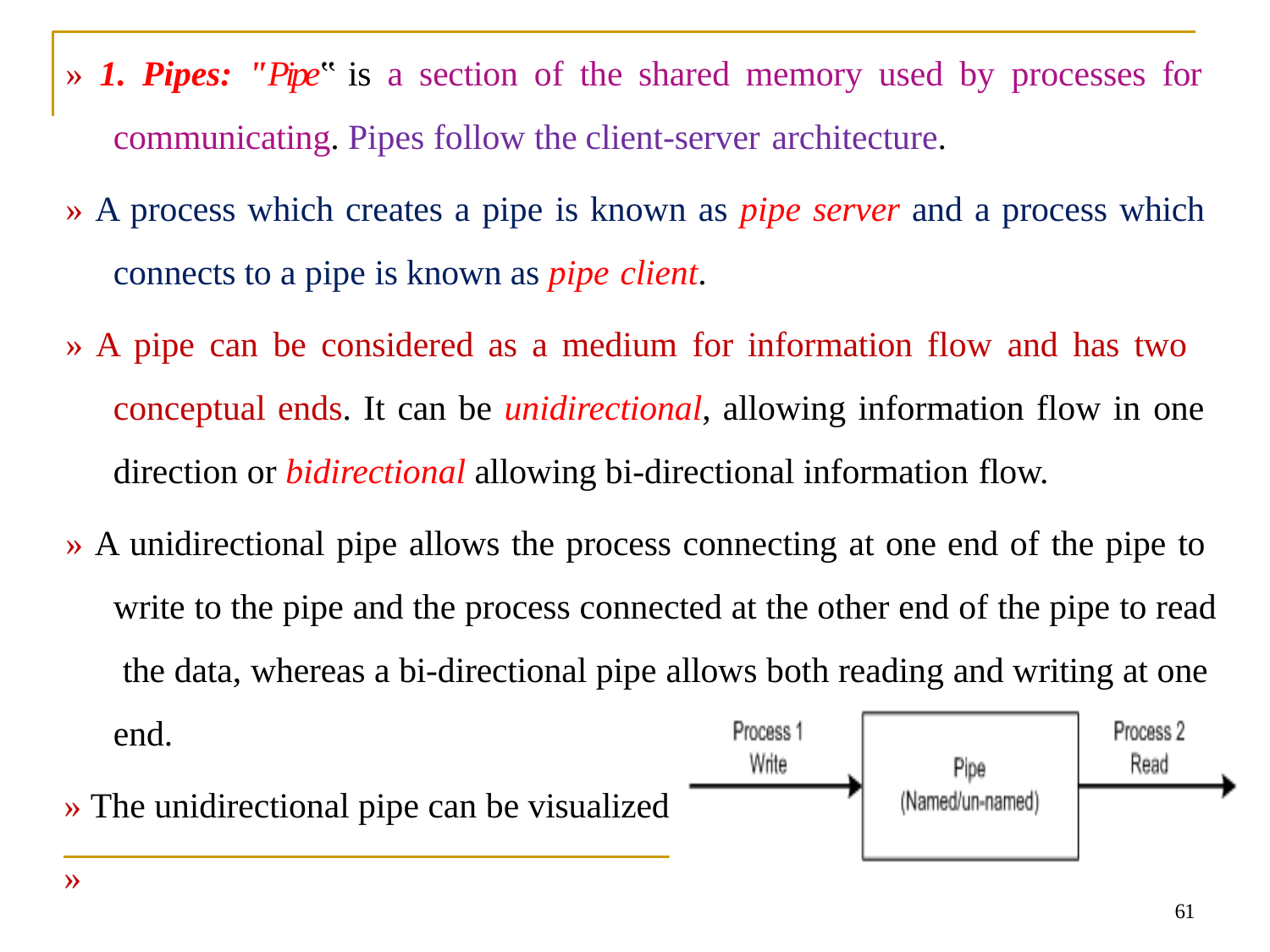

» 1. Pipes: "Pipe‟ is a section of the shared memory used by processes for  communicating. Pipes follow the client-server architecture.
» A process which creates a pipe is known as pipe server and a process which  connects to a pipe is known as pipe client.
» A pipe can be considered as a medium for information flow and has two   conceptual ends. It can be unidirectional, allowing information flow in one  direction or bidirectional allowing bi-directional information flow.
» A unidirectional pipe allows the process connecting at one end of the pipe to  write to the pipe and the process connected at the other end of the pipe to read  the data, whereas a bi-directional pipe allows both reading and writing at one  end.
» The unidirectional pipe can be visualized as
»

61